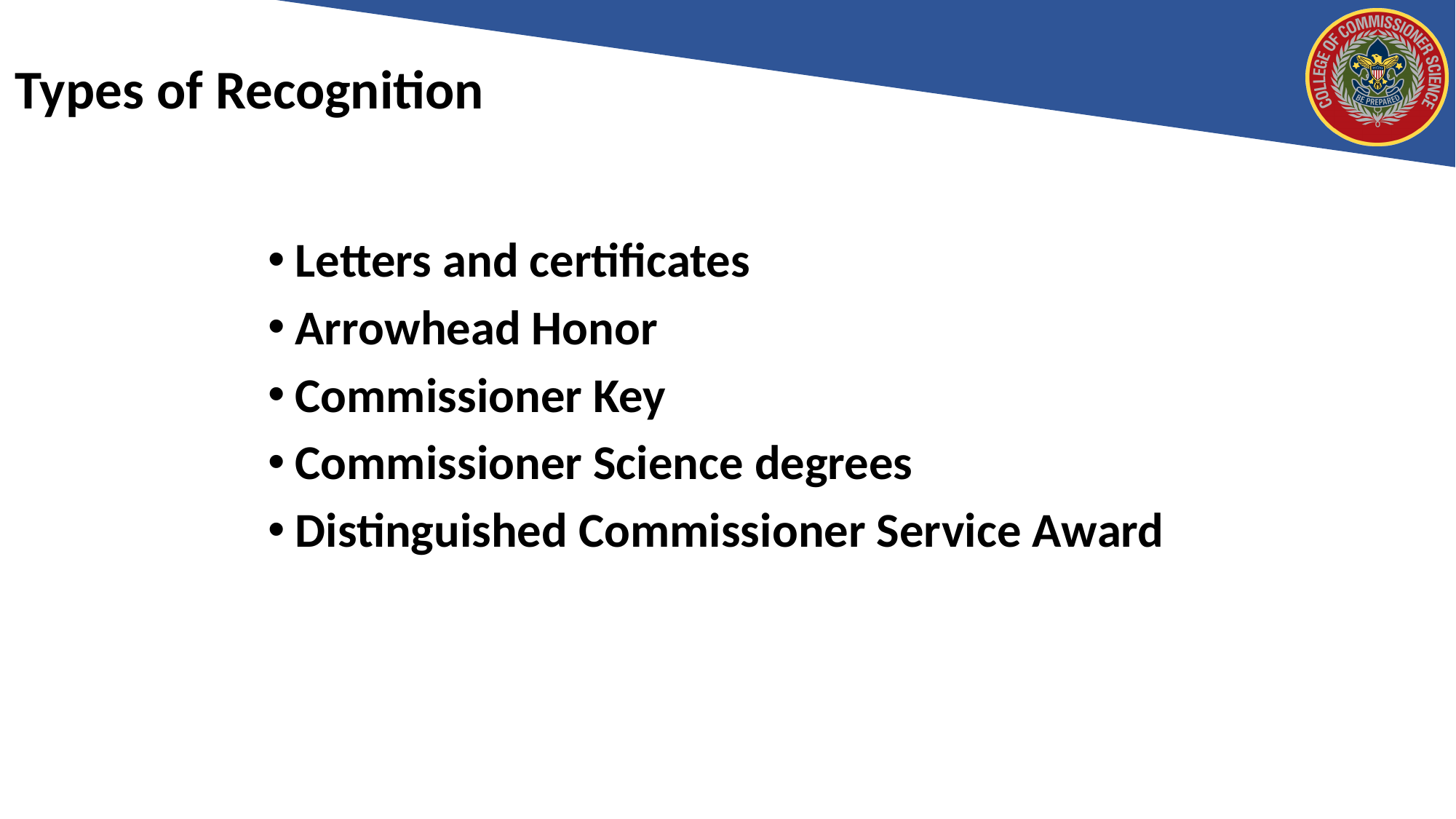

# Types of Recognition
Letters and certificates
Arrowhead Honor
Commissioner Key
Commissioner Science degrees
Distinguished Commissioner Service Award